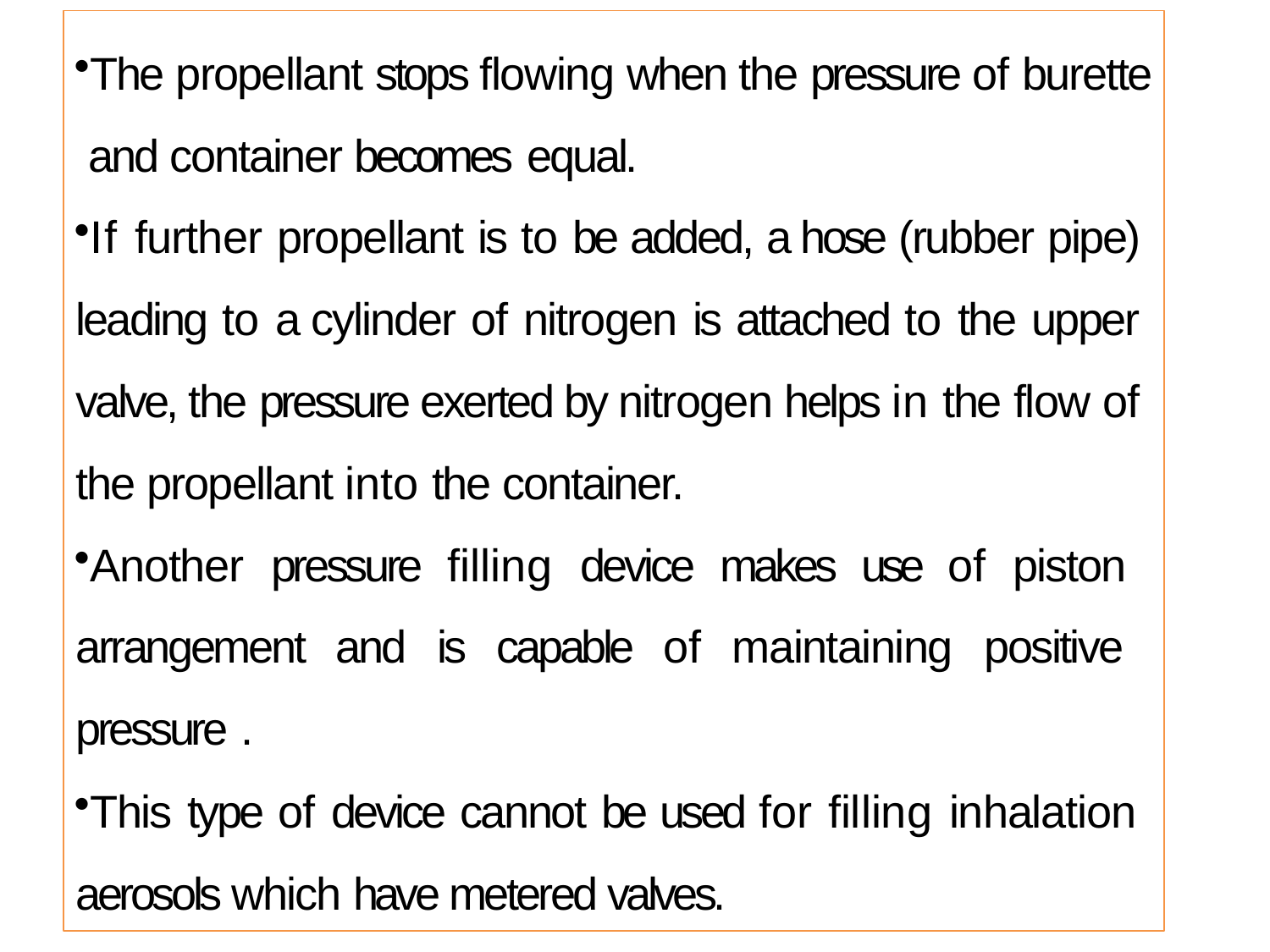

The propellant stops flowing when the pressure of burette  and container becomes equal.
If further propellant is to be added, a hose (rubber pipe)  leading to a cylinder of nitrogen is attached to the upper  valve, the pressure exerted by nitrogen helps in the flow of  the propellant into the container.
Another pressure filling device makes use of piston  arrangement and is capable of maintaining positive  pressure .
This type of device cannot be used for filling inhalation  aerosols which have metered valves.